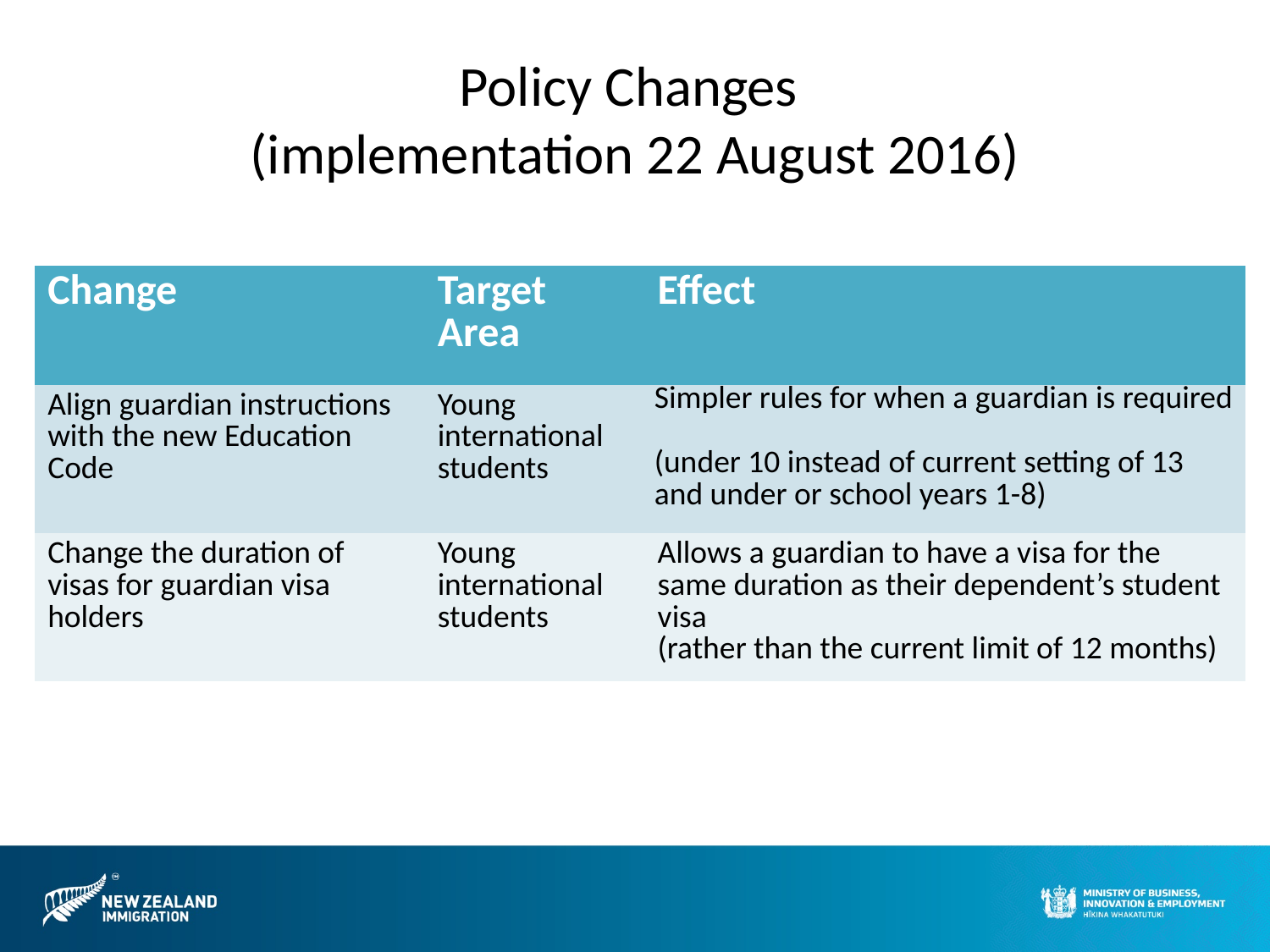

# Policy Changes (implementation 22 August 2016)
| Change | Target Area | Effect |
| --- | --- | --- |
| Align guardian instructions with the new Education Code | Young international students | Simpler rules for when a guardian is required   (under 10 instead of current setting of 13 and under or school years 1-8) |
| Change the duration of visas for guardian visa holders | Young international students | Allows a guardian to have a visa for the same duration as their dependent’s student visa (rather than the current limit of 12 months) |